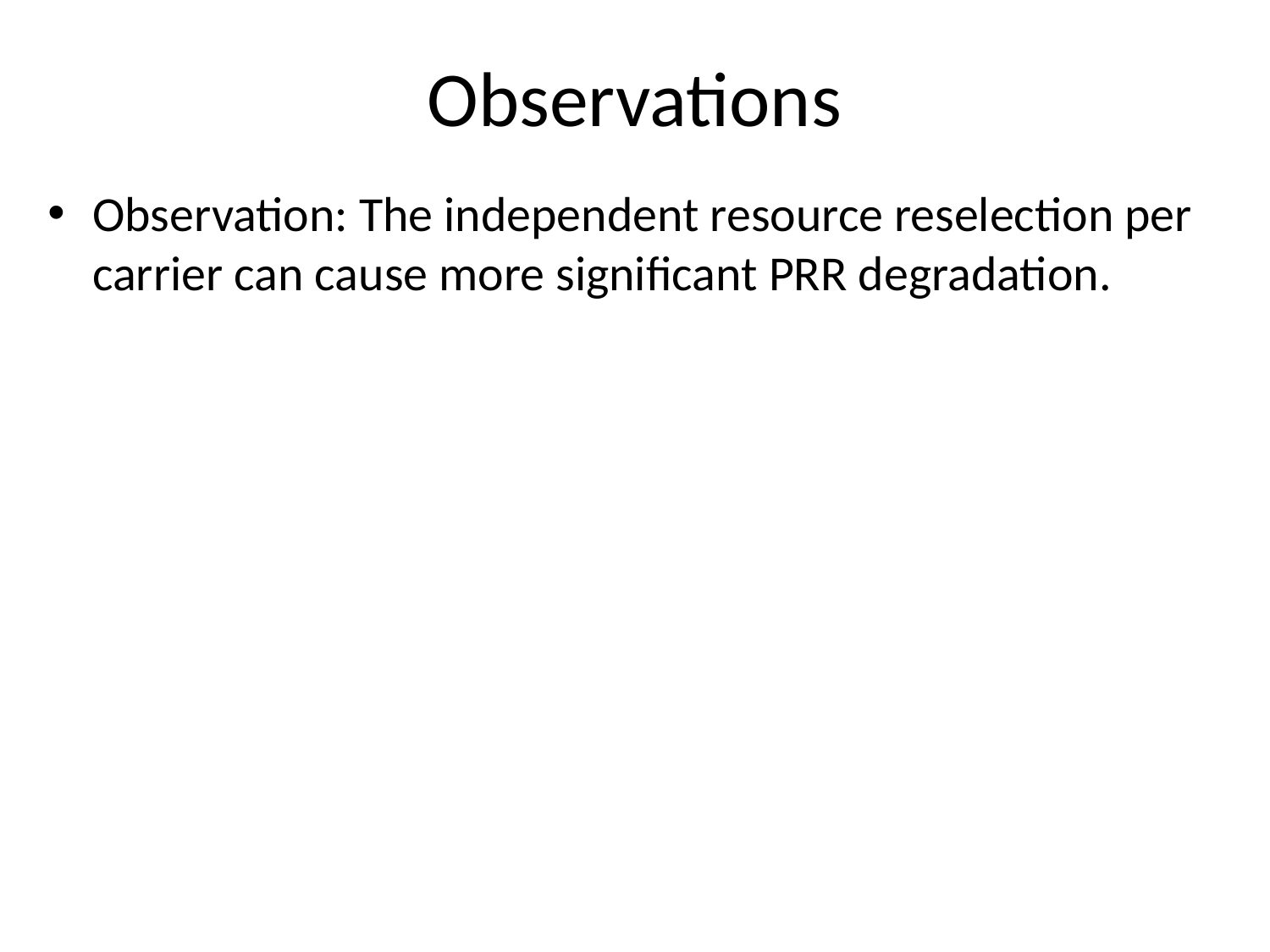

# Observations
Observation: The independent resource reselection per carrier can cause more significant PRR degradation.